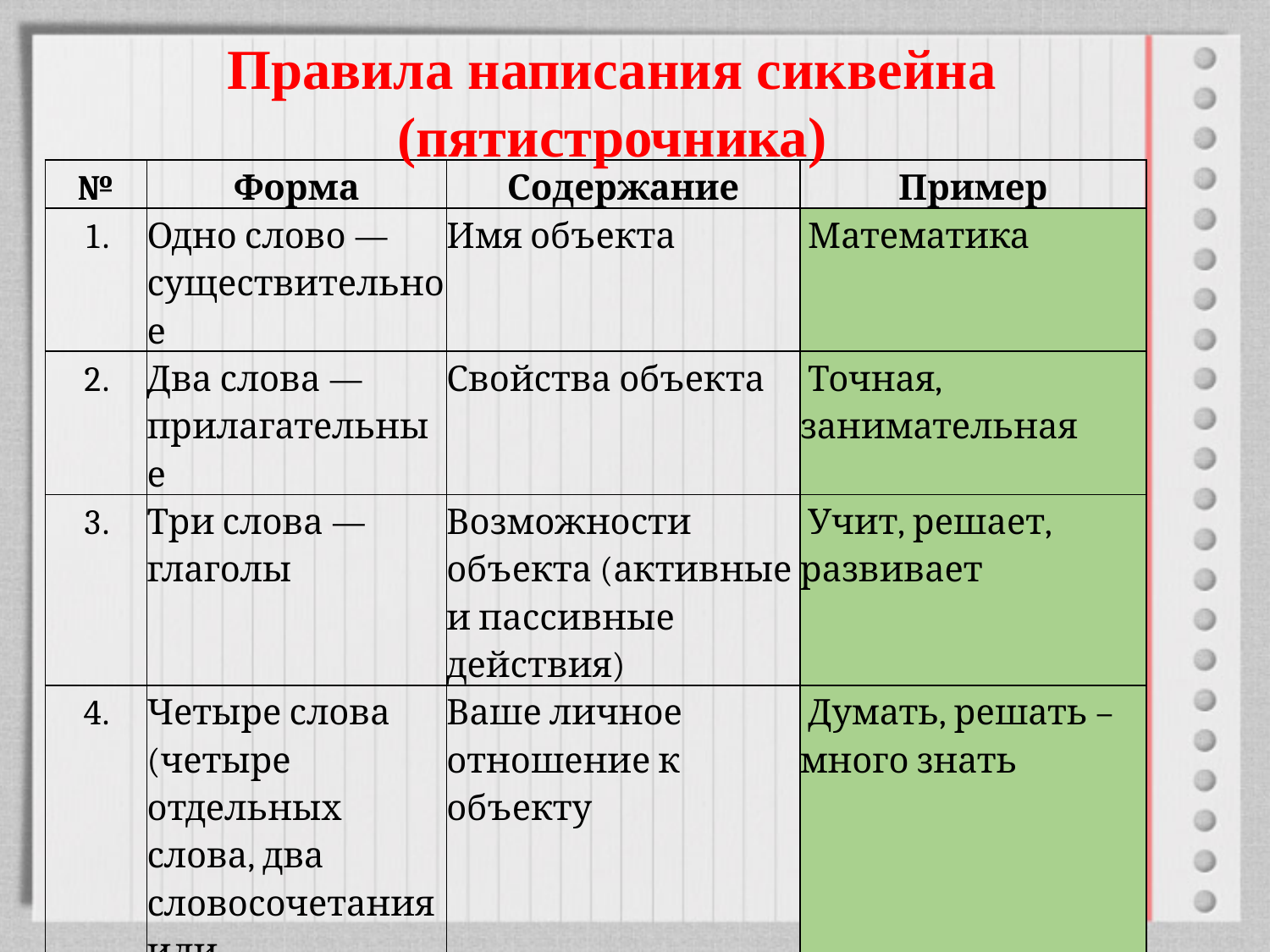

Правила написания сиквейна (пятистрочника)

| № | Форма | Содержание | Пример |
| --- | --- | --- | --- |
| 1. | Одно слово — существительное | Имя объекта | Математика |
| 2. | Два слова — прилагательные | Свойства объекта | Точная, занимательная |
| 3. | Три слова — глаголы | Возможности объекта (активные и пассивные действия) | Учит, решает, развивает |
| 4. | Четыре слова (четыре отдельных слова, два словосочетания или предложение) | Ваше личное отношение к объекту | Думать, решать – много знать |
| 5. | Одно слово-синоним | Вывод, заключение | Царица |